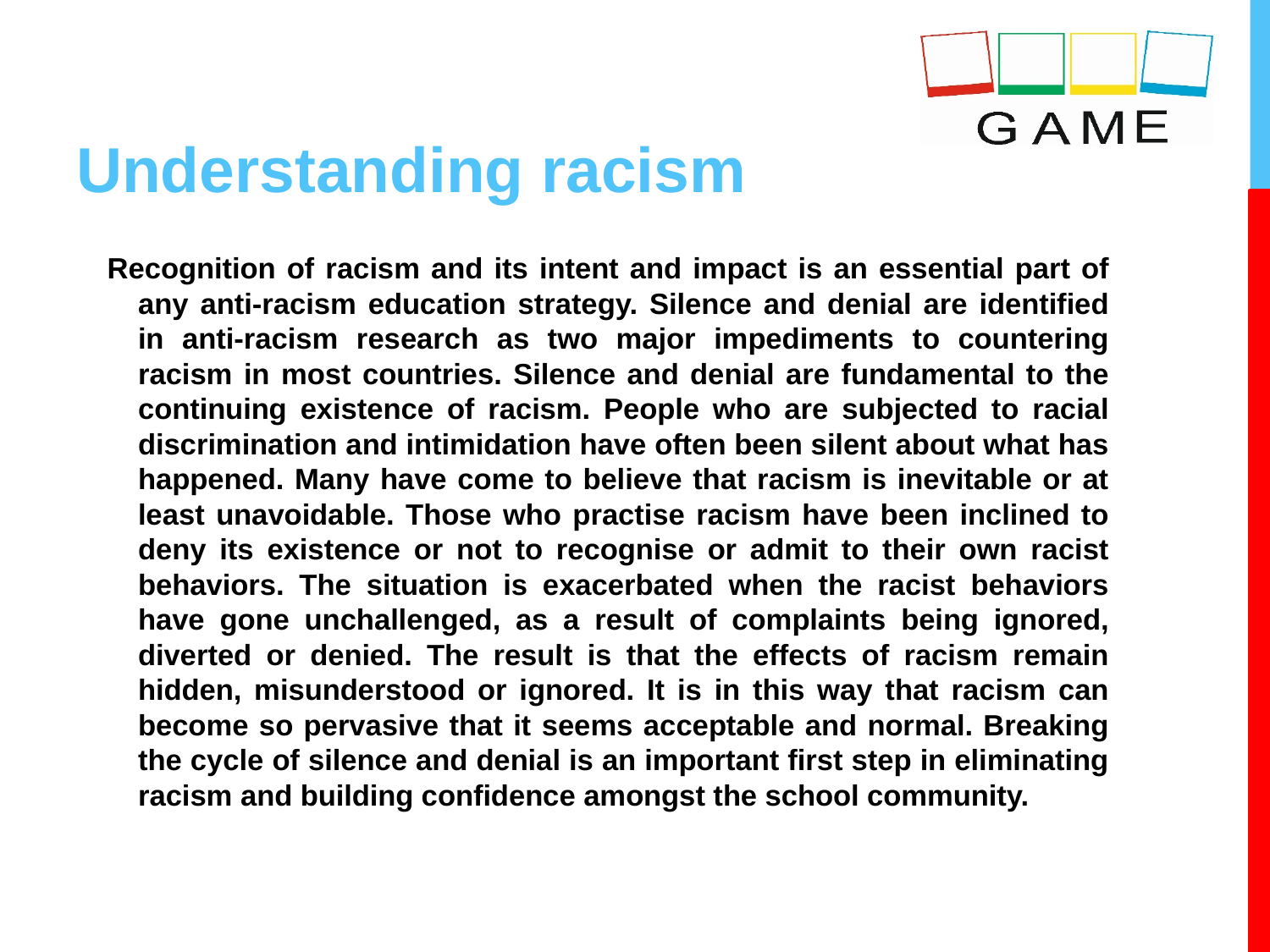

# Understanding racism
Recognition of racism and its intent and impact is an essential part of any anti-racism education strategy. Silence and denial are identified in anti-racism research as two major impediments to countering racism in most countries. Silence and denial are fundamental to the continuing existence of racism. People who are subjected to racial discrimination and intimidation have often been silent about what has happened. Many have come to believe that racism is inevitable or at least unavoidable. Those who practise racism have been inclined to deny its existence or not to recognise or admit to their own racist behaviors. The situation is exacerbated when the racist behaviors have gone unchallenged, as a result of complaints being ignored, diverted or denied. The result is that the effects of racism remain hidden, misunderstood or ignored. It is in this way that racism can become so pervasive that it seems acceptable and normal. Breaking the cycle of silence and denial is an important first step in eliminating racism and building confidence amongst the school community.